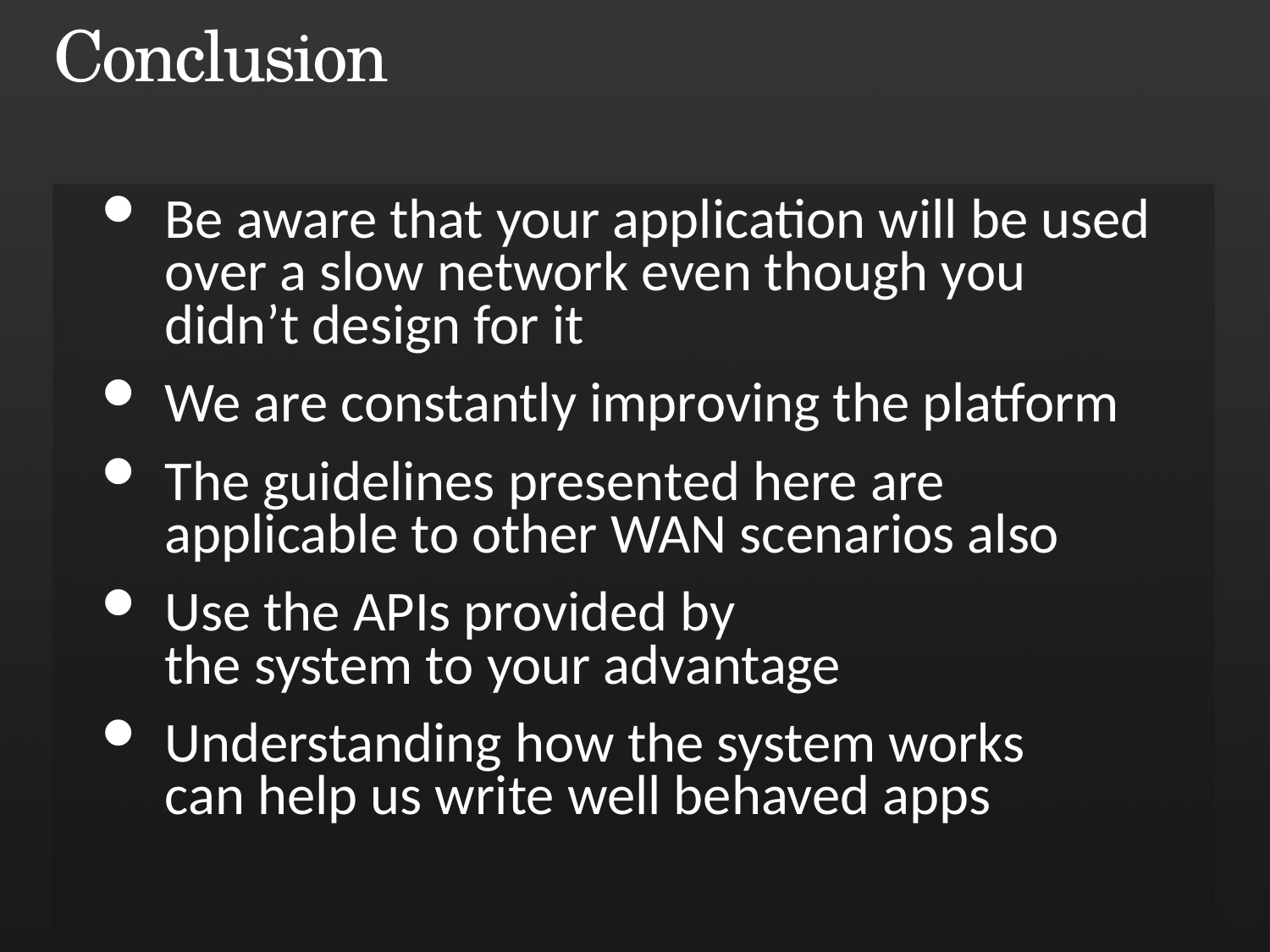

# Conclusion
Be aware that your application will be used
over a slow network even though you
didn’t design for it
We are constantly improving the platform
The guidelines presented here are applicable to other WAN scenarios also
Use the APIs provided by
the system to your advantage
Understanding how the system works
can help us write well behaved apps